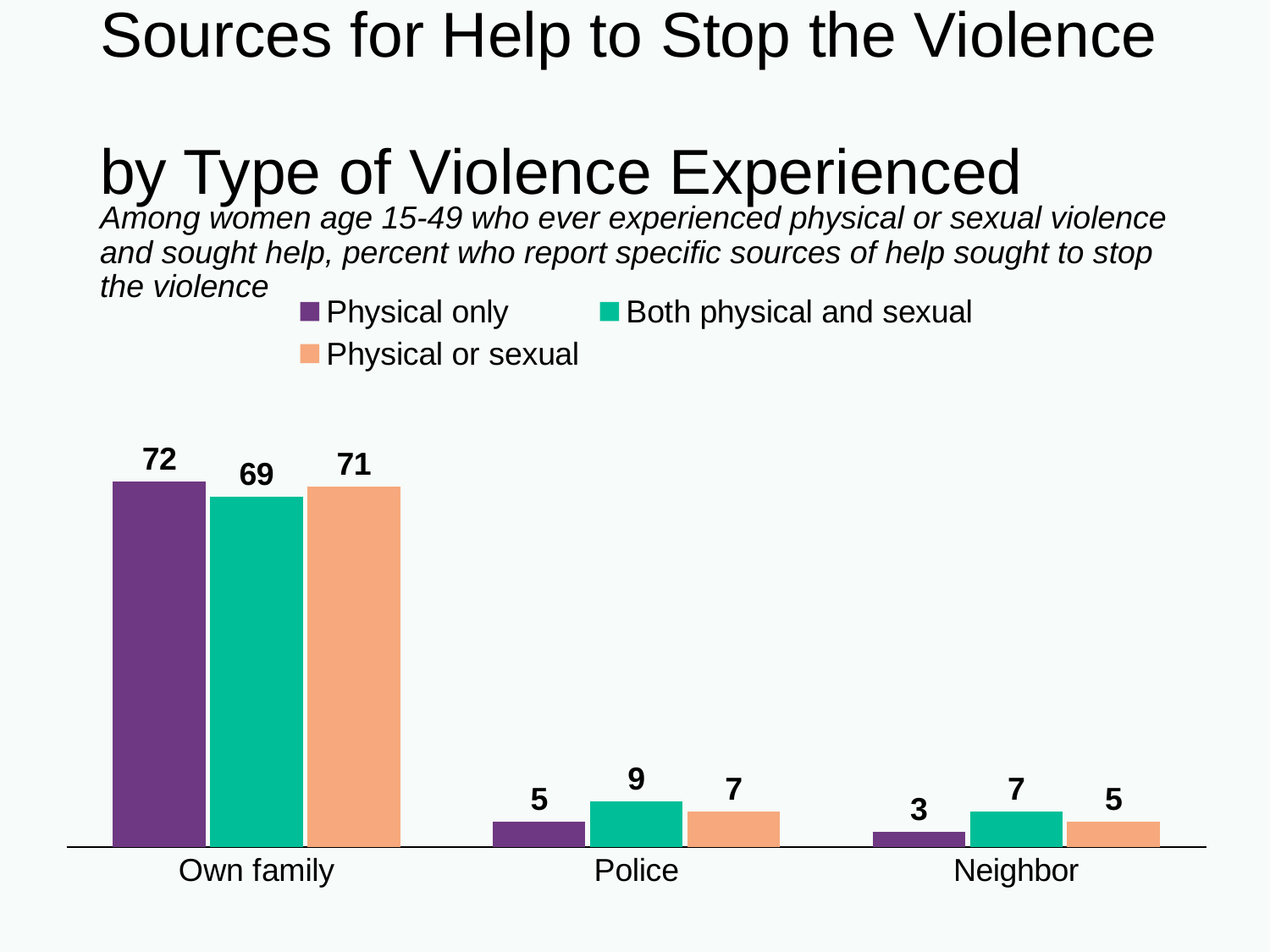

# Sources for Help to Stop the Violence by Type of Violence Experienced
Among women age 15-49 who ever experienced physical or sexual violence and sought help, percent who report specific sources of help sought to stop the violence

### Chart

| Category | Physical only | Both physical and sexual | Physical or sexual |
|---|---|---|---|
| Own family | 72.0 | 69.0 | 71.0 |
| Police | 5.0 | 9.0 | 7.0 |
| Neighbor | 3.0 | 7.0 | 5.0 |